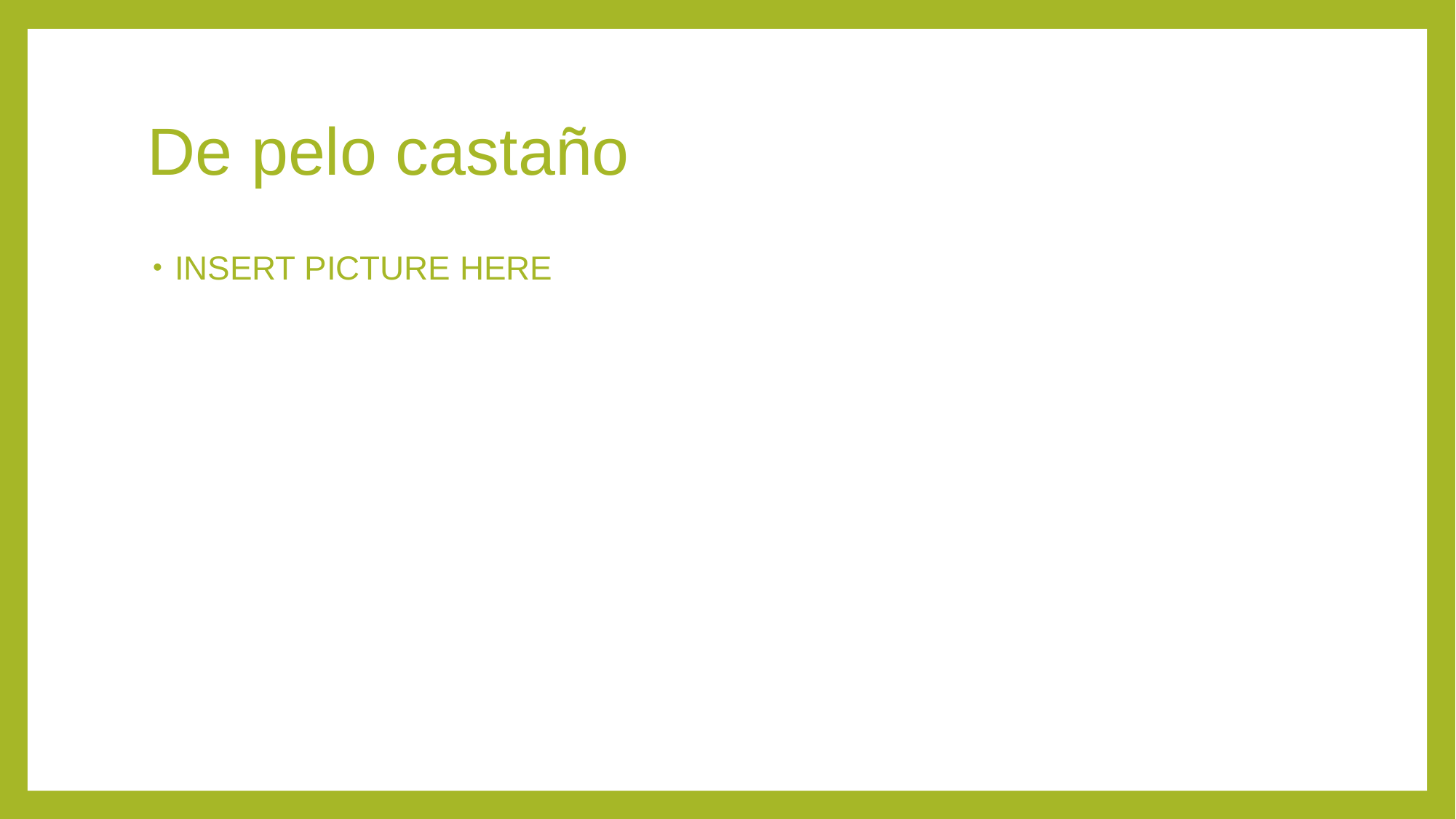

# De pelo castaño
INSERT PICTURE HERE